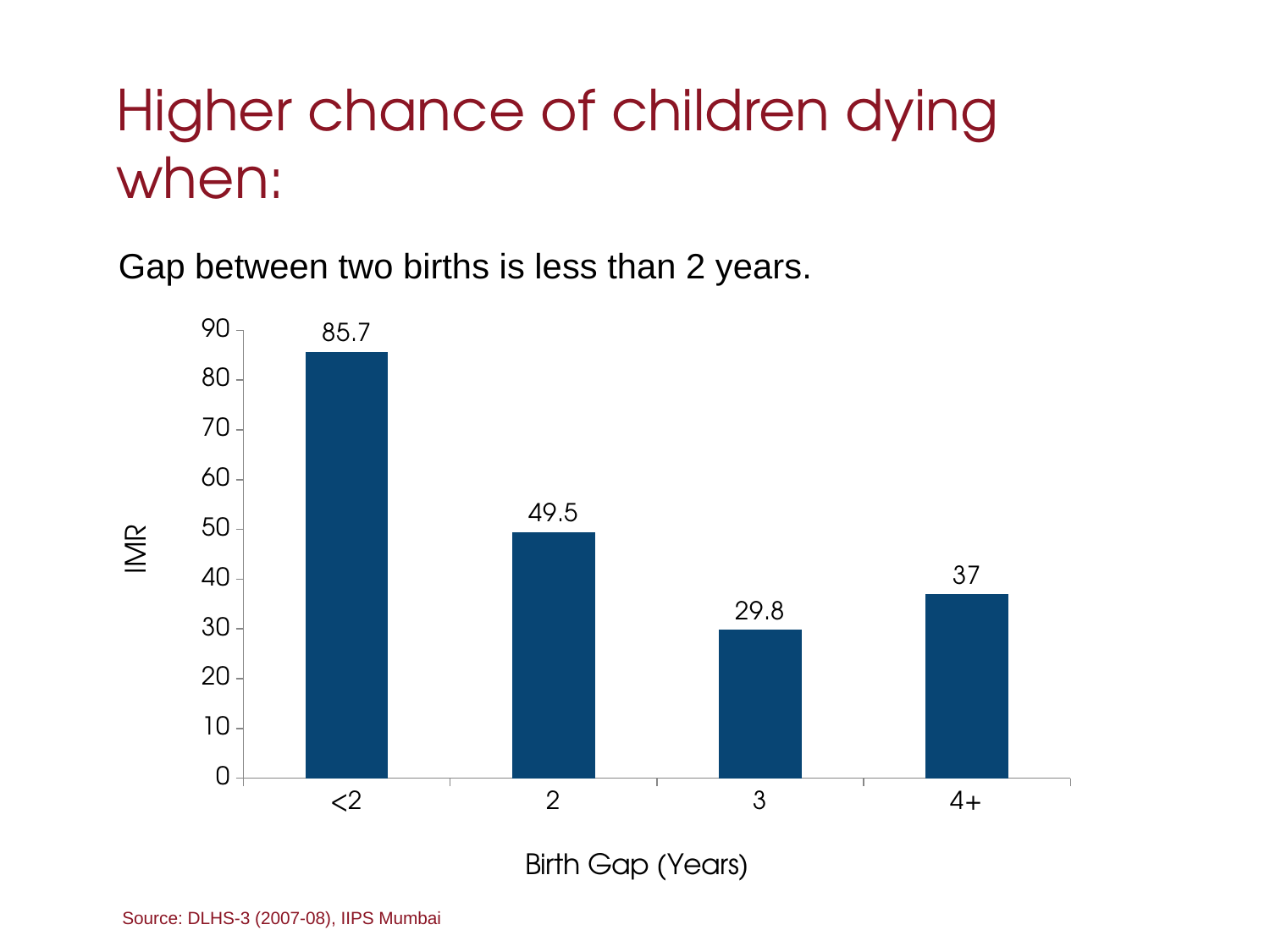

# Higher chance of children dying when:
Gap between two births is less than 2 years.

### Chart

| Category |  |
|---|---|
| <2 | 85.7 |
| 2 | 49.5 |
| 3 | 29.8 |
| 4+ | 37.0 |
Source: DLHS-3 (2007-08), IIPS Mumbai